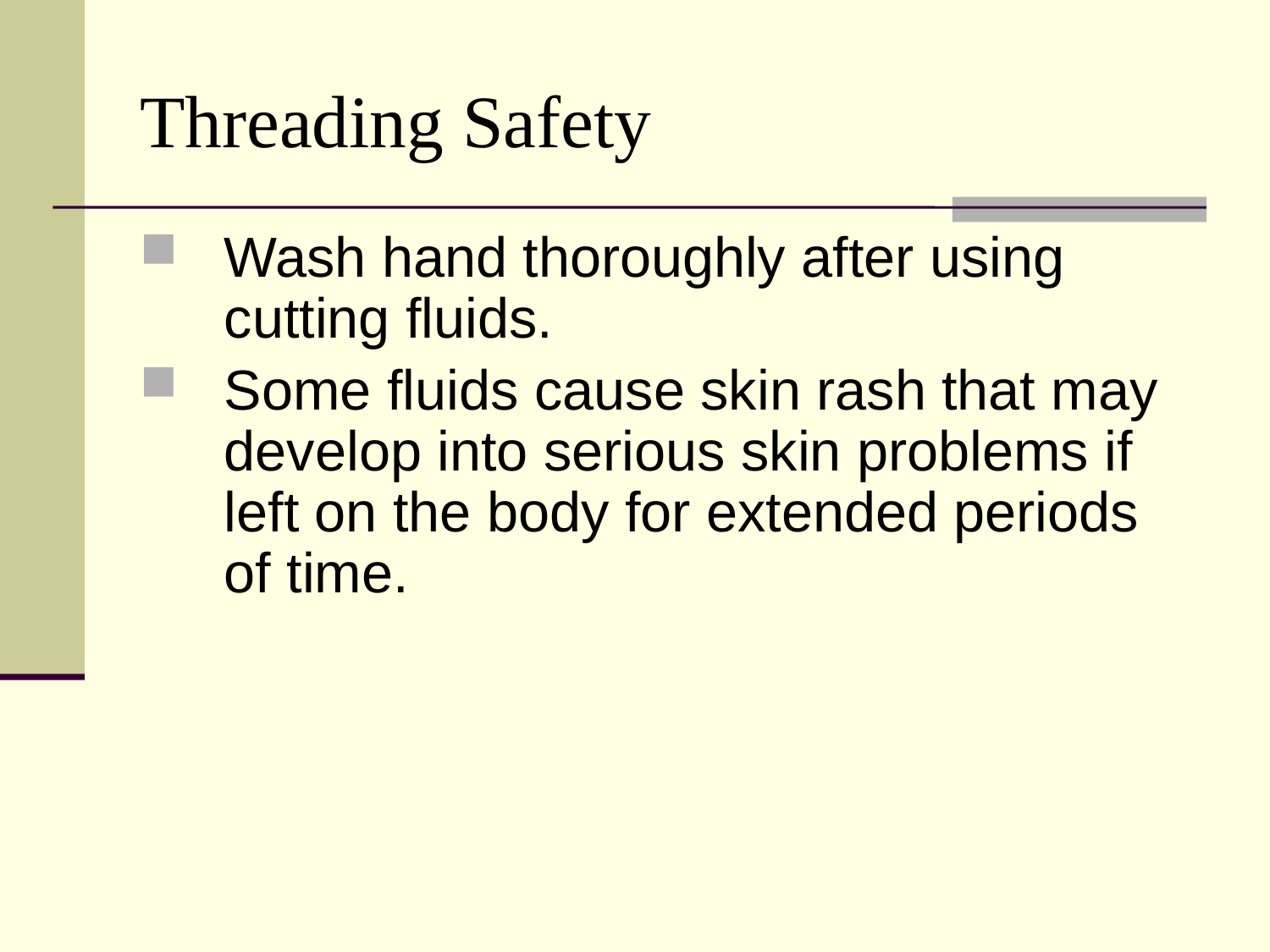

# Threading Safety
Wash hand thoroughly after using cutting fluids.
Some fluids cause skin rash that may develop into serious skin problems if left on the body for extended periods of time.